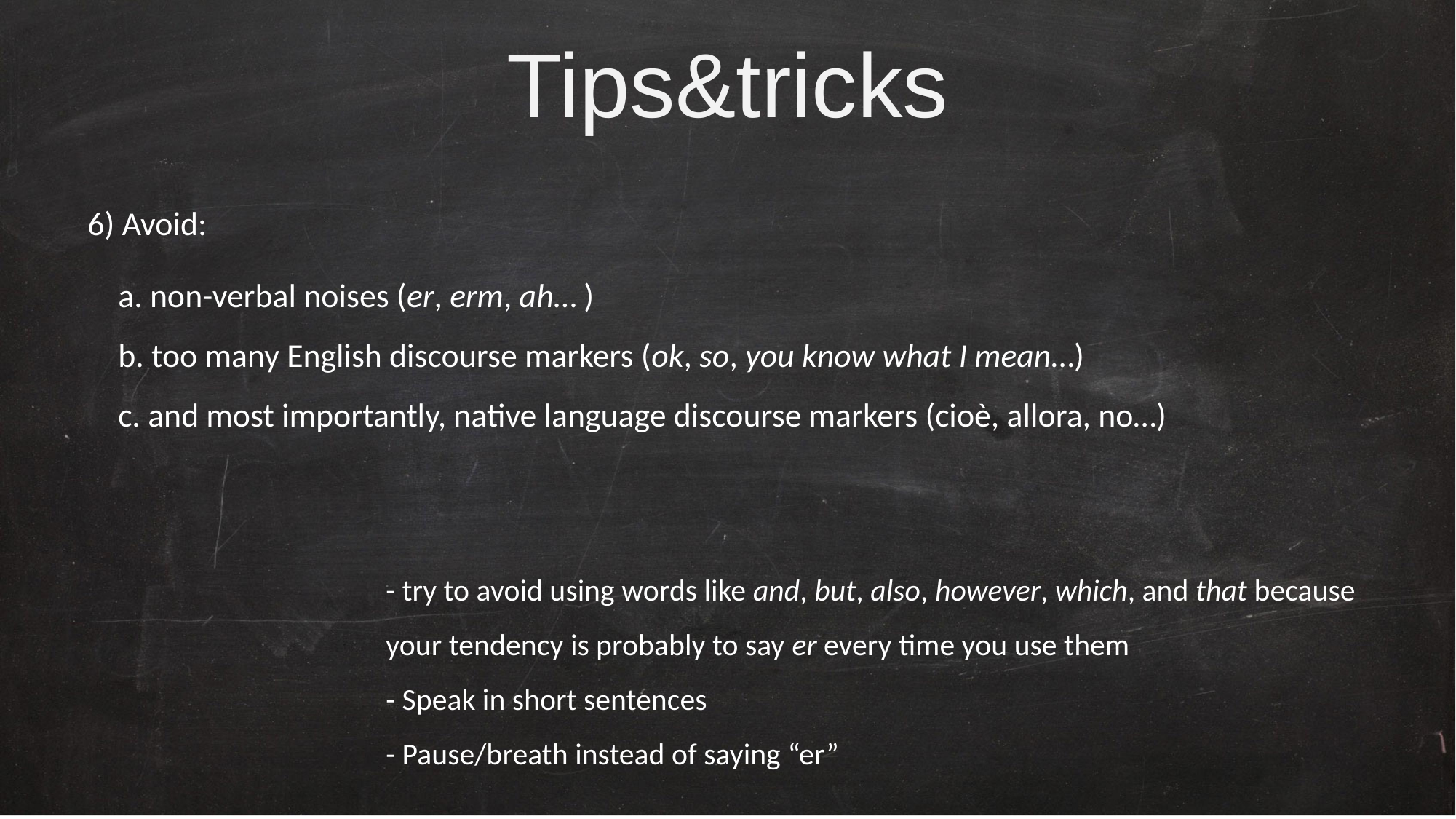

# Tips&tricks
6) Avoid:
a. non-verbal noises (er, erm, ah… )
b. too many English discourse markers (ok, so, you know what I mean…)
c. and most importantly, native language discourse markers (cioè, allora, no…)

- try to avoid using words like and, but, also, however, which, and that because your tendency is probably to say er every time you use them
- Speak in short sentences
- Pause/breath instead of saying “er”